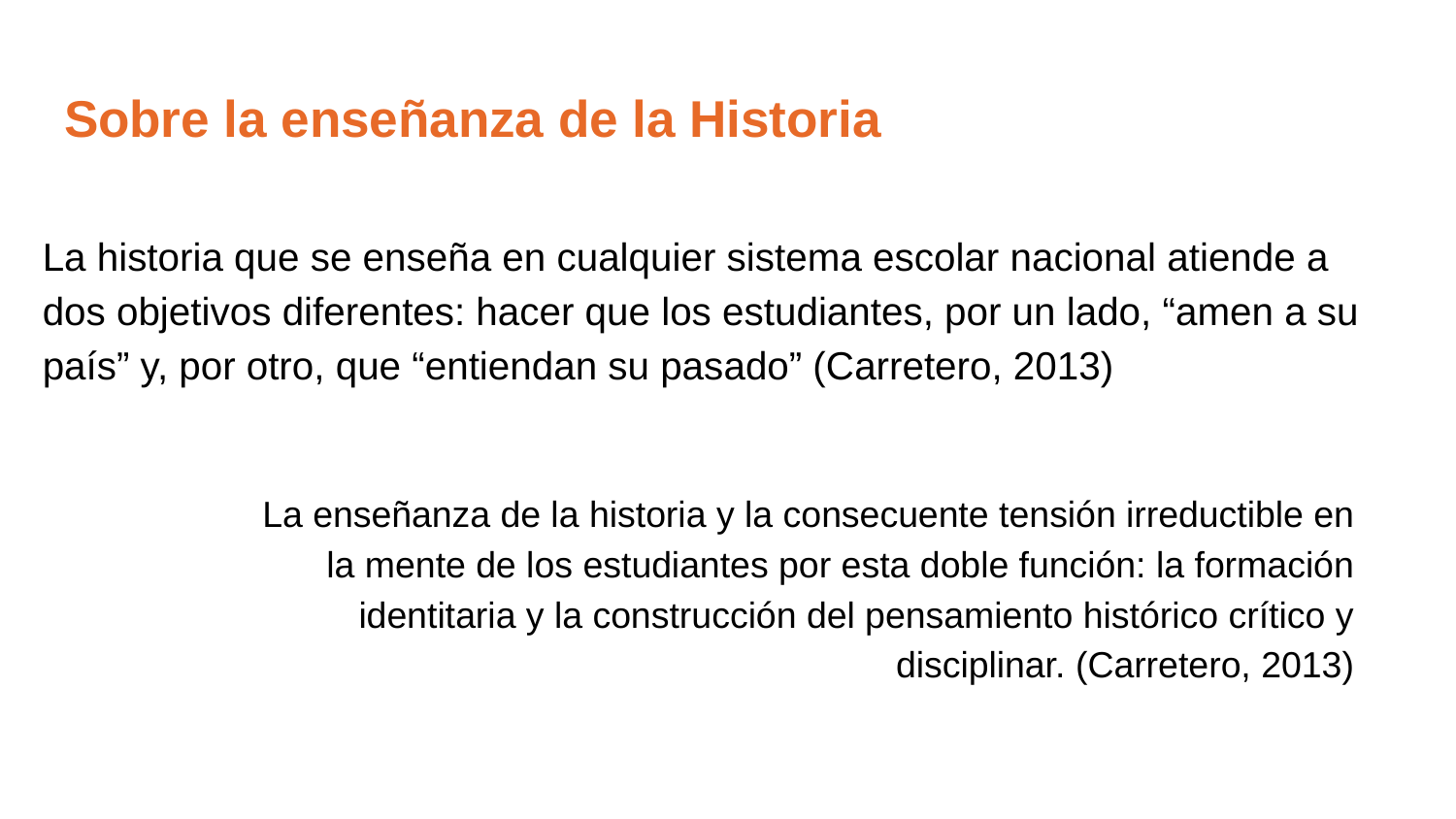

# Sobre la enseñanza de la Historia
La historia que se enseña en cualquier sistema escolar nacional atiende a dos objetivos diferentes: hacer que los estudiantes, por un lado, “amen a su país” y, por otro, que “entiendan su pasado” (Carretero, 2013)

La enseñanza de la historia y la consecuente tensión irreductible en la mente de los estudiantes por esta doble función: la formación identitaria y la construcción del pensamiento histórico crítico y disciplinar. (Carretero, 2013)